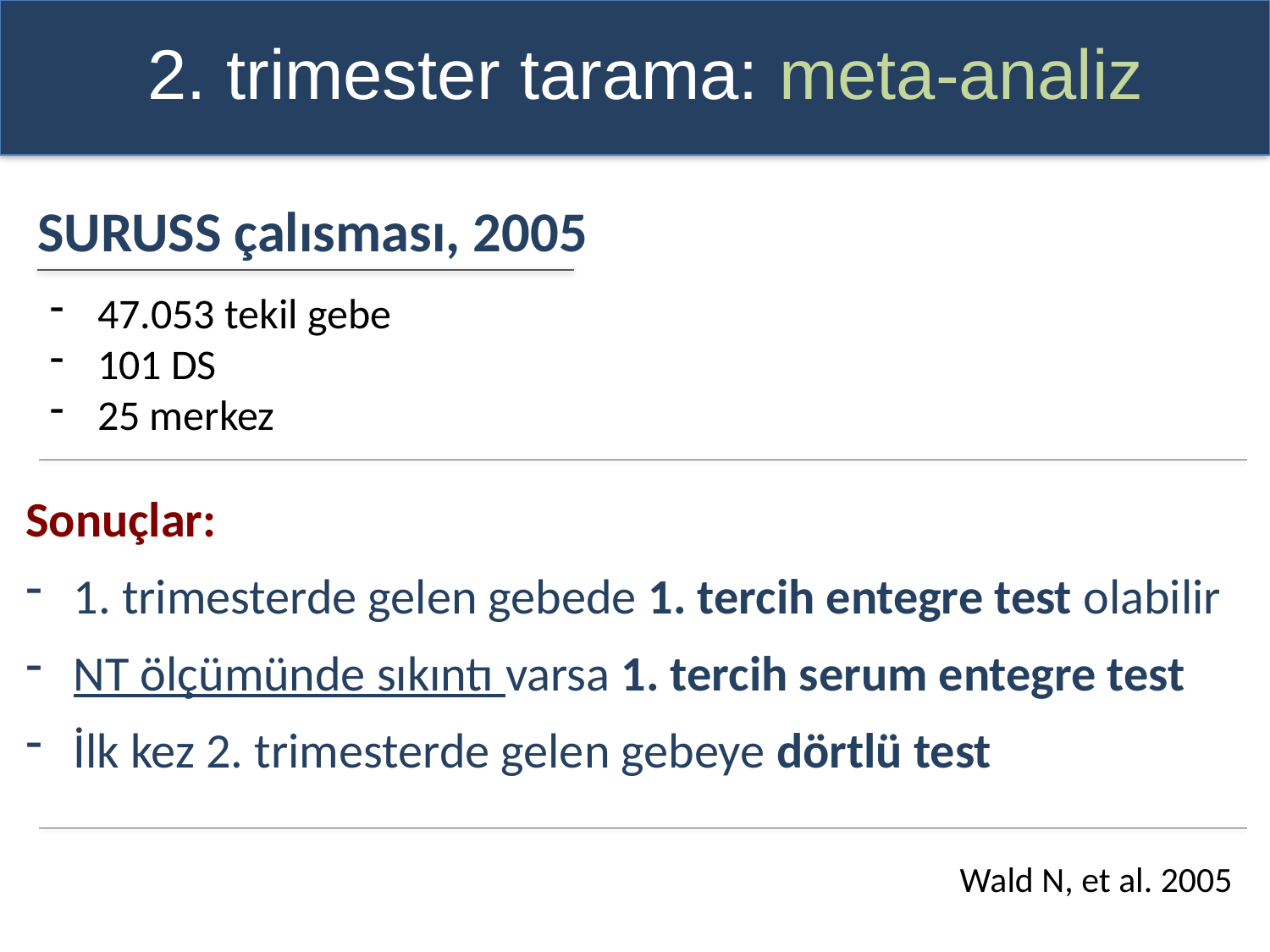

2. trimester tarama: meta-analiz

SURUSS çalısması, 2005
47.053 tekil gebe
101 DS
25 merkez
Sonuçlar:
1. trimesterde gelen gebede 1. tercih entegre test olabilir
NT ölçümünde sıkıntı varsa 1. tercih serum entegre test
İlk kez 2. trimesterde gelen gebeye dörtlü test
Wald N, et al. 2005